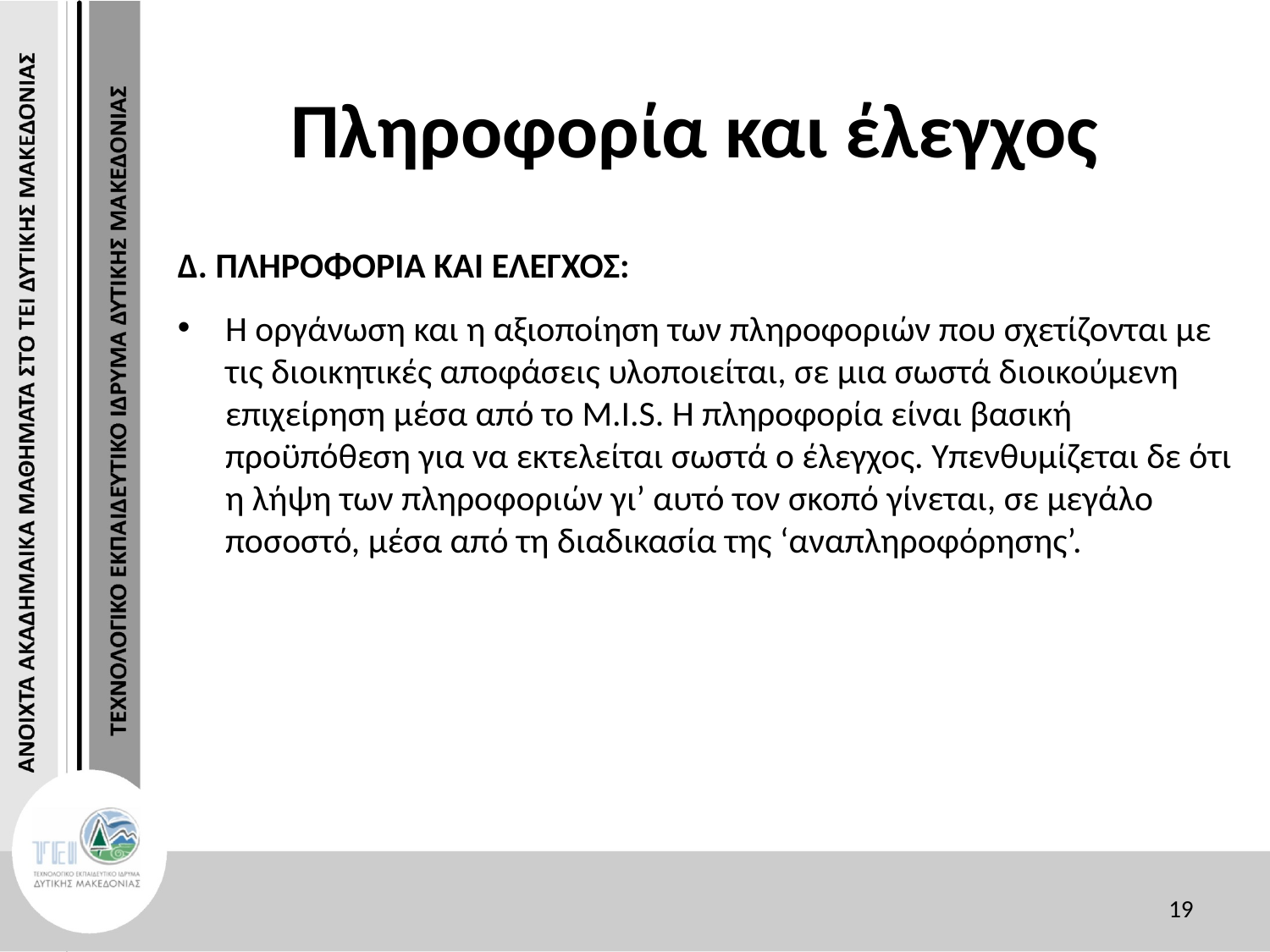

# Πληροφορία και έλεγχος
Δ. ΠΛΗΡΟΦΟΡΙΑ ΚΑΙ ΕΛΕΓΧΟΣ:
Η οργάνωση και η αξιοποίηση των πληροφοριών που σχετίζονται με τις διοικητικές αποφάσεις υλοποιείται, σε μια σωστά διοικούμενη επιχείρηση μέσα από το M.I.S. Η πληροφορία είναι βασική προϋπόθεση για να εκτελείται σωστά ο έλεγχος. Υπενθυμίζεται δε ότι η λήψη των πληροφοριών γι’ αυτό τον σκοπό γίνεται, σε μεγάλο ποσοστό, μέσα από τη διαδικασία της ‘αναπληροφόρησης’.
19